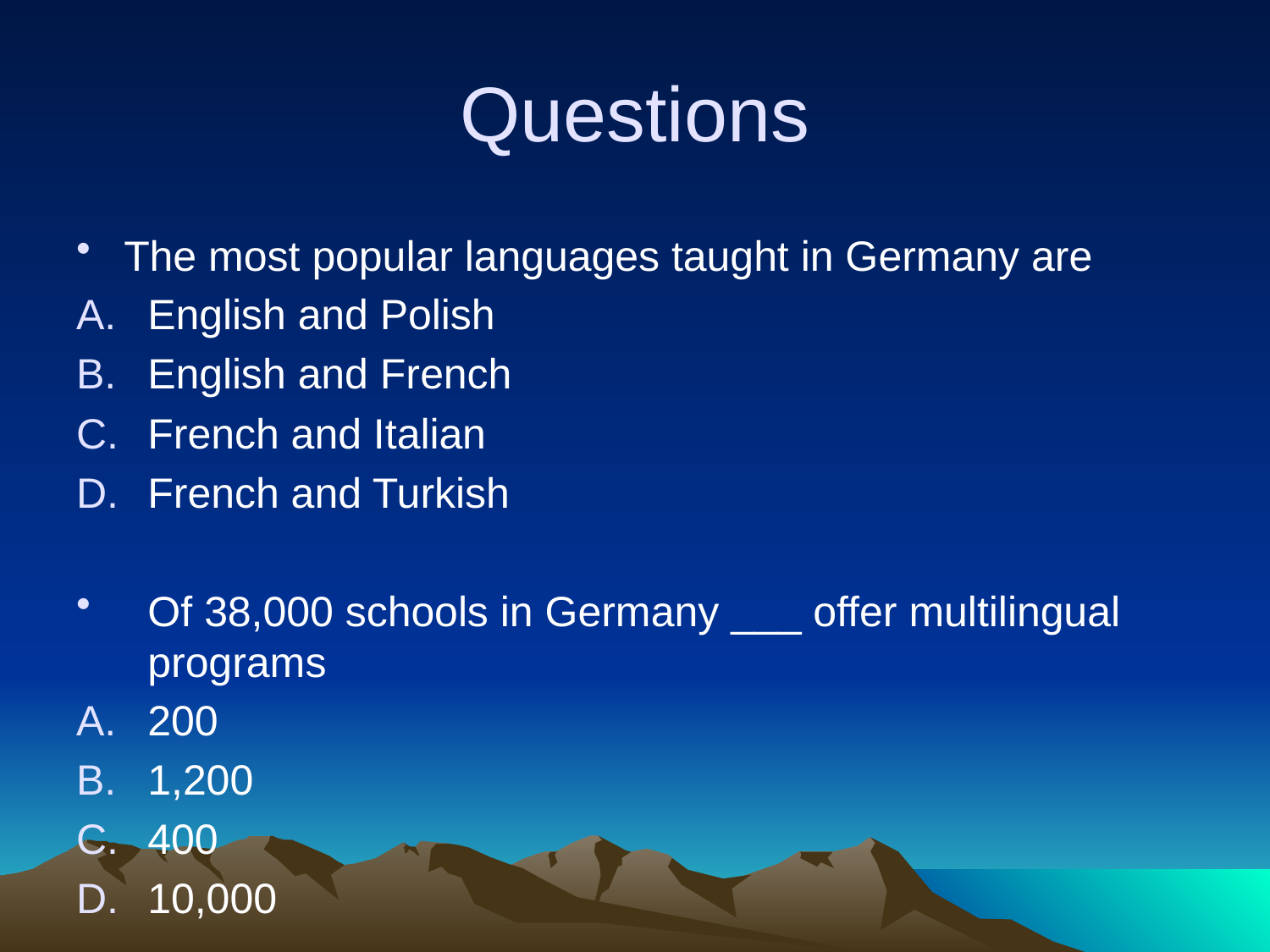

Questions
The most popular languages taught in Germany are
English and Polish
English and French
French and Italian
French and Turkish

Of 38,000 schools in Germany ___ offer multilingual programs
200
1,200
400
10,000